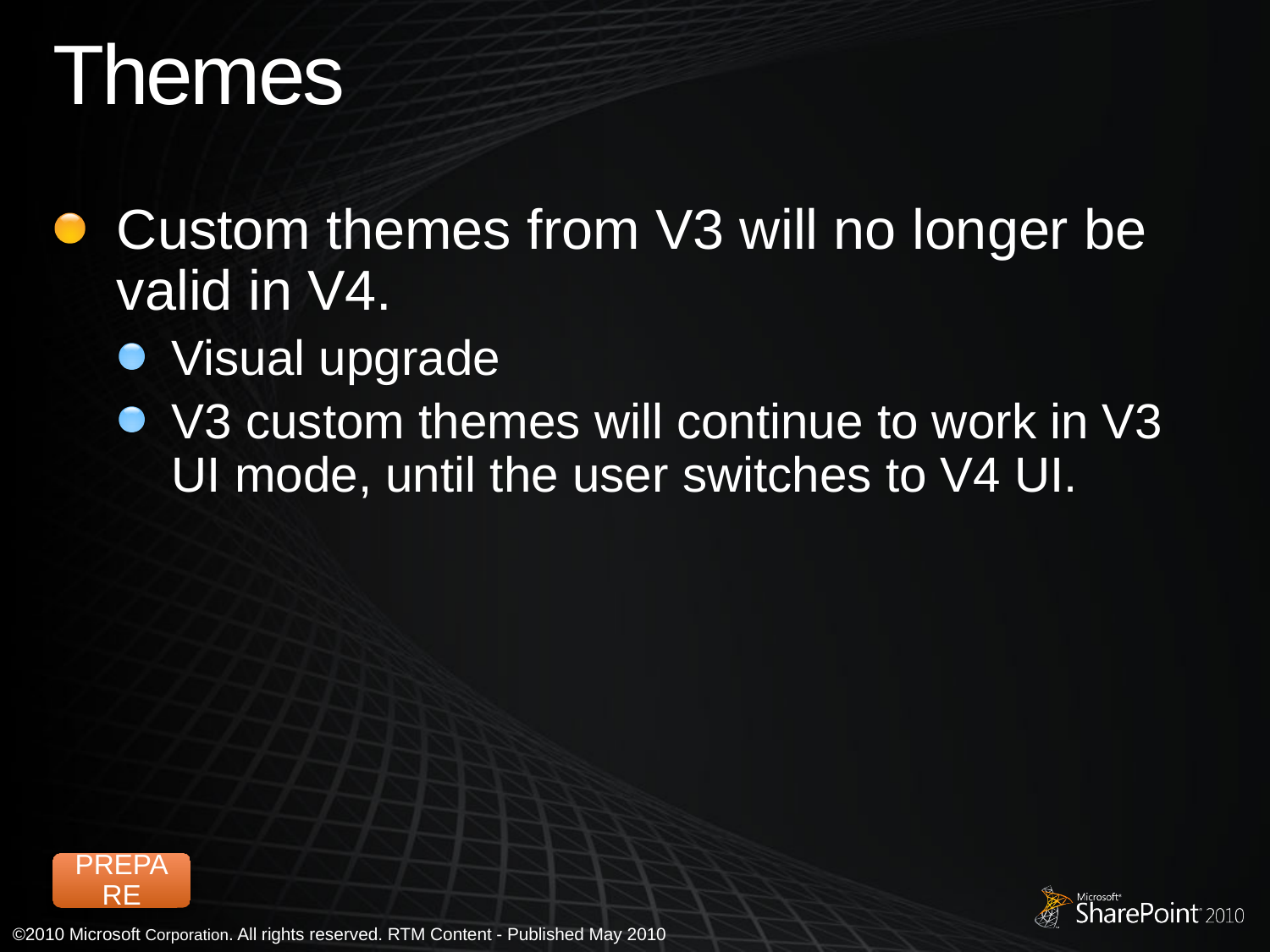

# Themes
Custom themes from V3 will no longer be valid in V4.
Visual upgrade
V3 custom themes will continue to work in V3 UI mode, until the user switches to V4 UI.